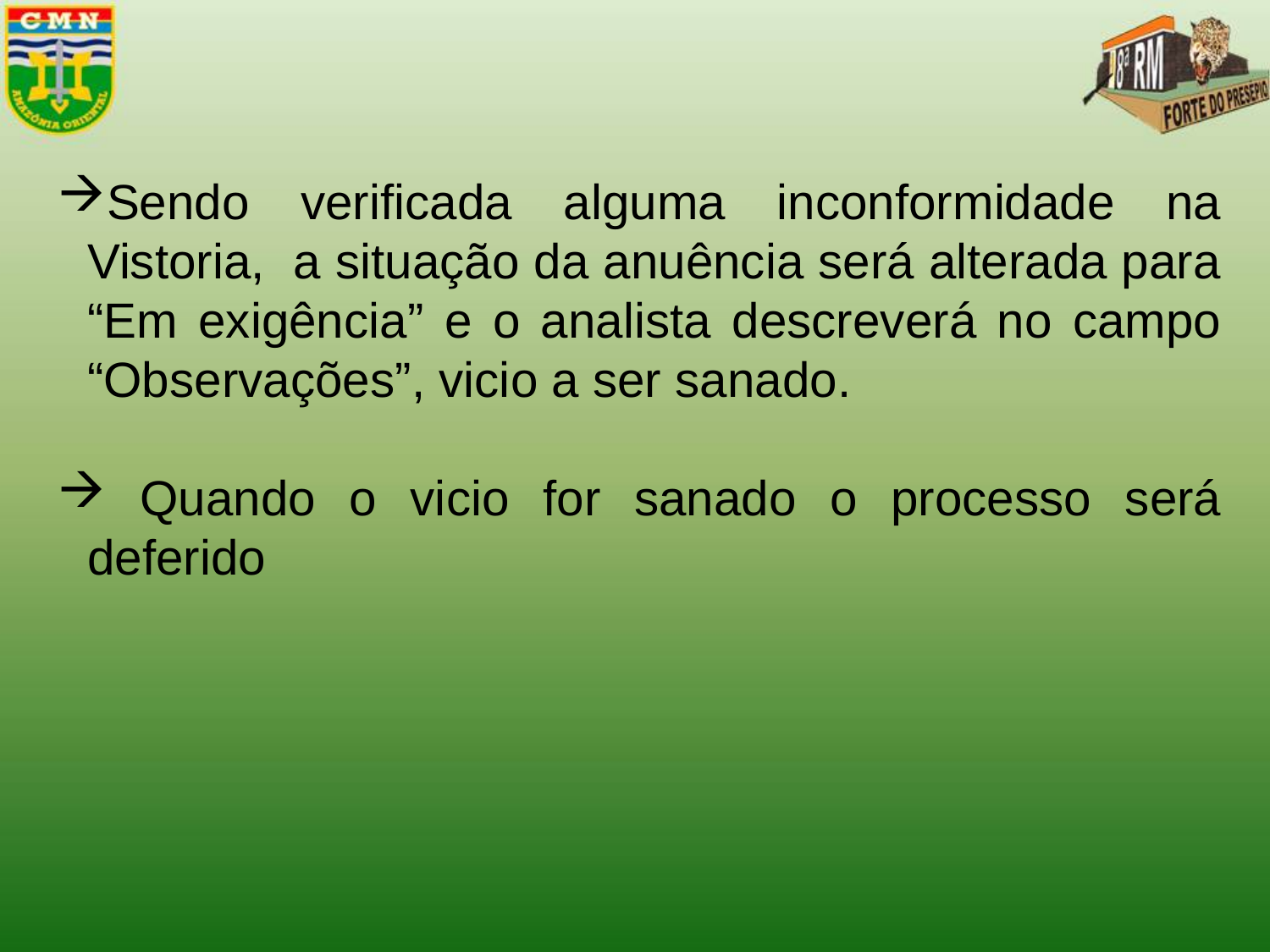

Sendo verificada alguma inconformidade na Vistoria,  a situação da anuência será alterada para “Em exigência” e o analista descreverá no campo “Observações”, vicio a ser sanado.

 Quando o vicio for sanado o processo será deferido